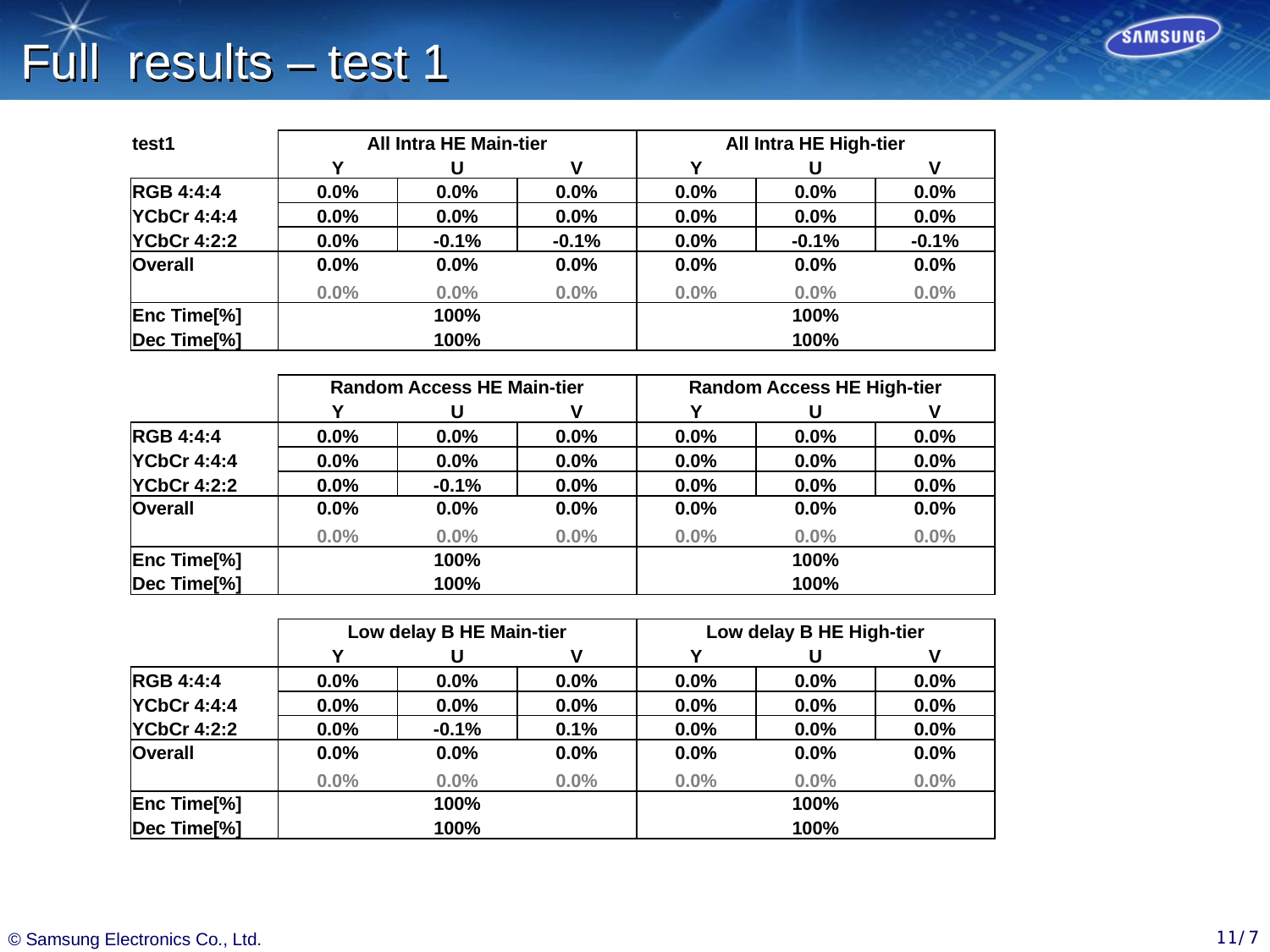

# Full  results – test 1
| test1 | All Intra HE Main-tier |  |  | All Intra HE High-tier |  |  |
| --- | --- | --- | --- | --- | --- | --- |
|  | Y | U | V | Y | U | V |
| RGB 4:4:4 | 0.0% | 0.0% | 0.0% | 0.0% | 0.0% | 0.0% |
| YCbCr 4:4:4 | 0.0% | 0.0% | 0.0% | 0.0% | 0.0% | 0.0% |
| YCbCr 4:2:2 | 0.0% | -0.1% | -0.1% | 0.0% | -0.1% | -0.1% |
| Overall | 0.0% | 0.0% | 0.0% | 0.0% | 0.0% | 0.0% |
|  | 0.0% | 0.0% | 0.0% | 0.0% | 0.0% | 0.0% |
| Enc Time[%] | 100% |  |  | 100% |  |  |
| Dec Time[%] | 100% |  |  | 100% |  |  |
|  |  |  |  |  |  |  |
|  | Random Access HE Main-tier |  |  | Random Access HE High-tier |  |  |
|  | Y | U | V | Y | U | V |
| RGB 4:4:4 | 0.0% | 0.0% | 0.0% | 0.0% | 0.0% | 0.0% |
| YCbCr 4:4:4 | 0.0% | 0.0% | 0.0% | 0.0% | 0.0% | 0.0% |
| YCbCr 4:2:2 | 0.0% | -0.1% | 0.0% | 0.0% | 0.0% | 0.0% |
| Overall | 0.0% | 0.0% | 0.0% | 0.0% | 0.0% | 0.0% |
|  | 0.0% | 0.0% | 0.0% | 0.0% | 0.0% | 0.0% |
| Enc Time[%] | 100% |  |  | 100% |  |  |
| Dec Time[%] | 100% |  |  | 100% |  |  |
|  |  |  |  |  |  |  |
|  | Low delay B HE Main-tier |  |  | Low delay B HE High-tier |  |  |
|  | Y | U | V | Y | U | V |
| RGB 4:4:4 | 0.0% | 0.0% | 0.0% | 0.0% | 0.0% | 0.0% |
| YCbCr 4:4:4 | 0.0% | 0.0% | 0.0% | 0.0% | 0.0% | 0.0% |
| YCbCr 4:2:2 | 0.0% | -0.1% | 0.1% | 0.0% | 0.0% | 0.0% |
| Overall | 0.0% | 0.0% | 0.0% | 0.0% | 0.0% | 0.0% |
|  | 0.0% | 0.0% | 0.0% | 0.0% | 0.0% | 0.0% |
| Enc Time[%] | 100% |  |  | 100% |  |  |
| Dec Time[%] | 100% |  |  | 100% |  |  |